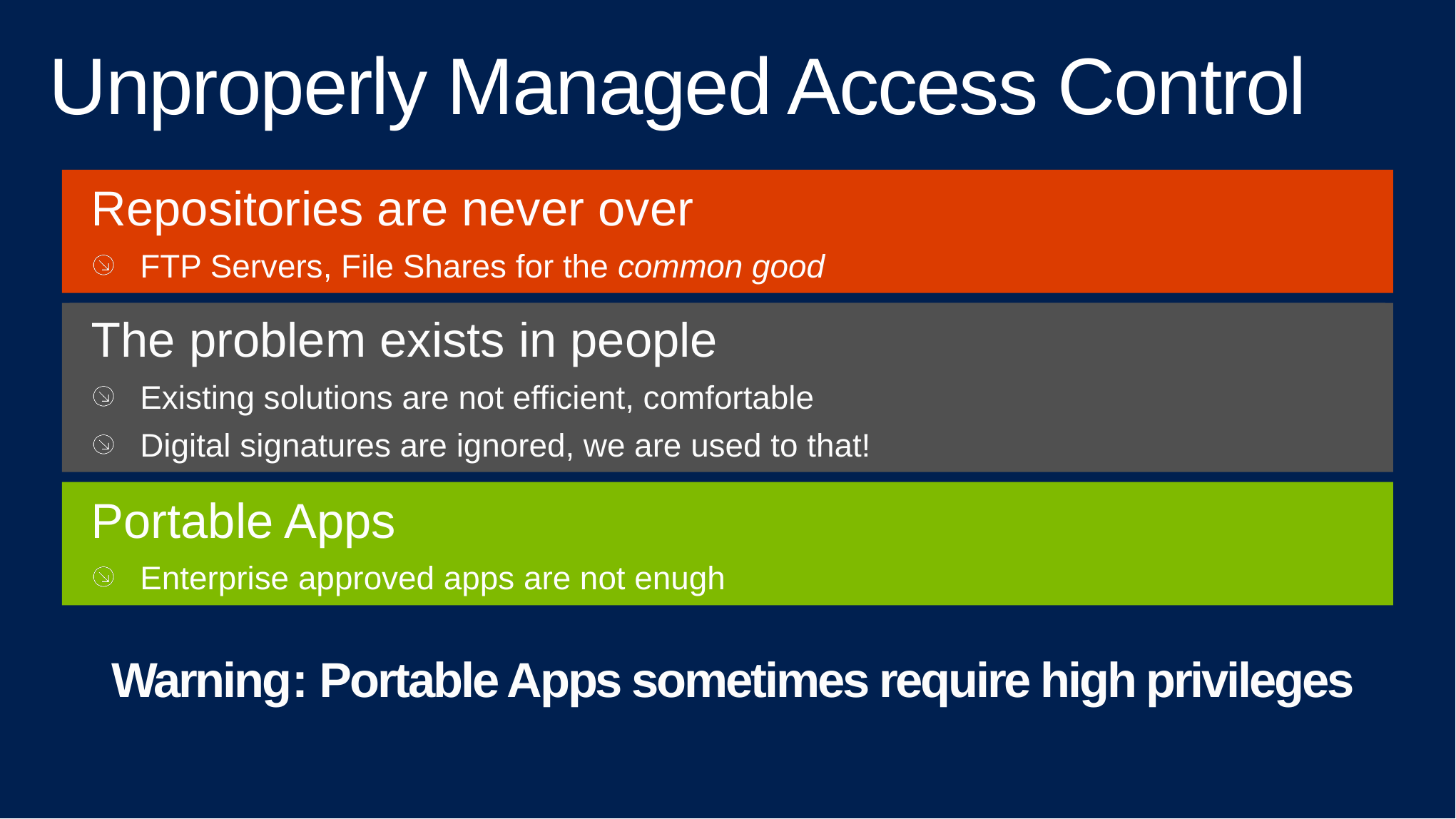

# Unproperly Managed Access Control

Repositories are never over
FTP Servers, File Shares for the common good

The problem exists in people
Existing solutions are not efficient, comfortable
Digital signatures are ignored, we are used to that!

Portable Apps
Enterprise approved apps are not enugh
Warning: Portable Apps sometimes require high privileges